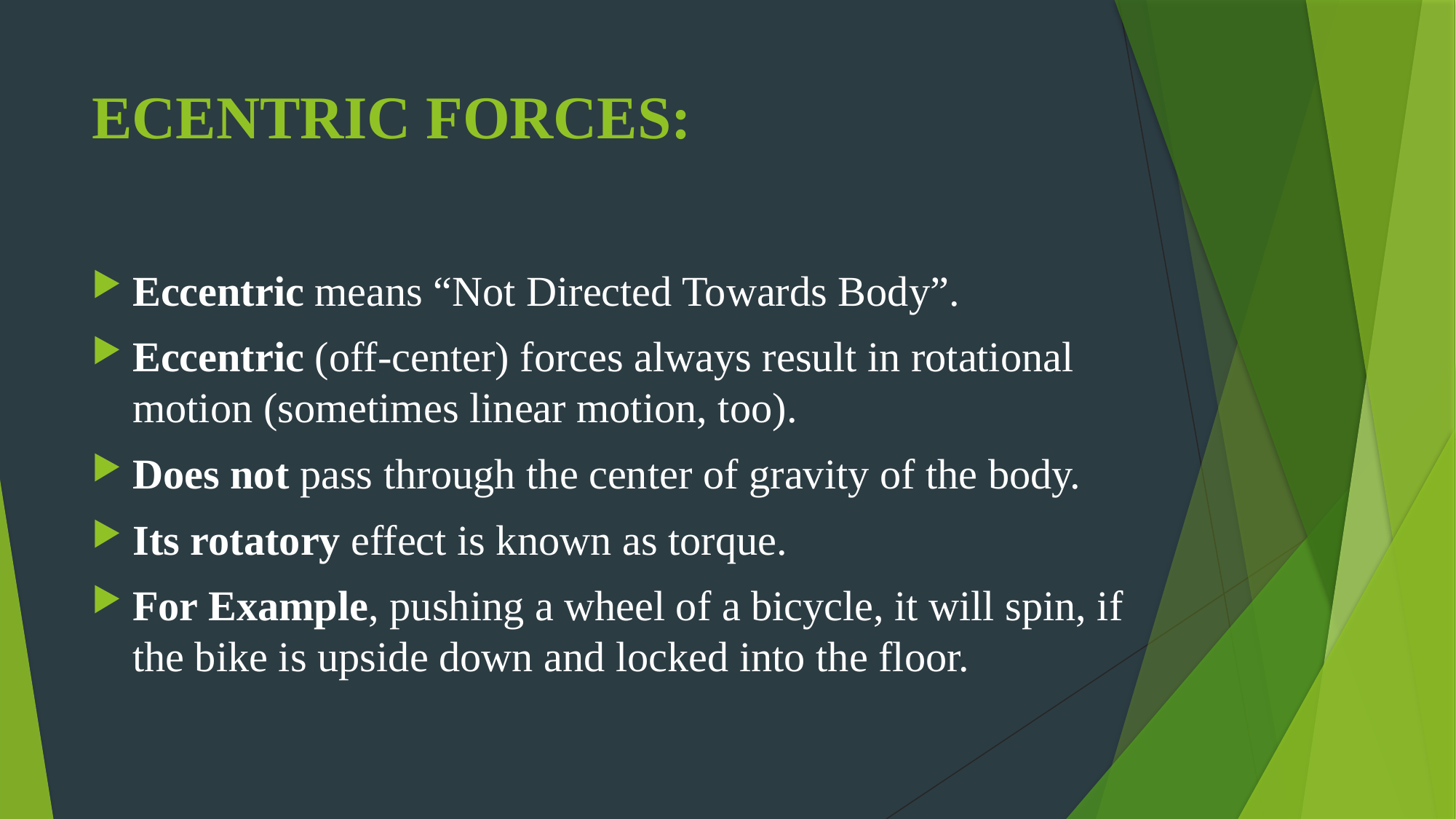

# ECENTRIC FORCES:
Eccentric means “Not Directed Towards Body”.
Eccentric (off-center) forces always result in rotational motion (sometimes linear motion, too).
Does not pass through the center of gravity of the body.
Its rotatory effect is known as torque.
For Example, pushing a wheel of a bicycle, it will spin, if the bike is upside down and locked into the floor.